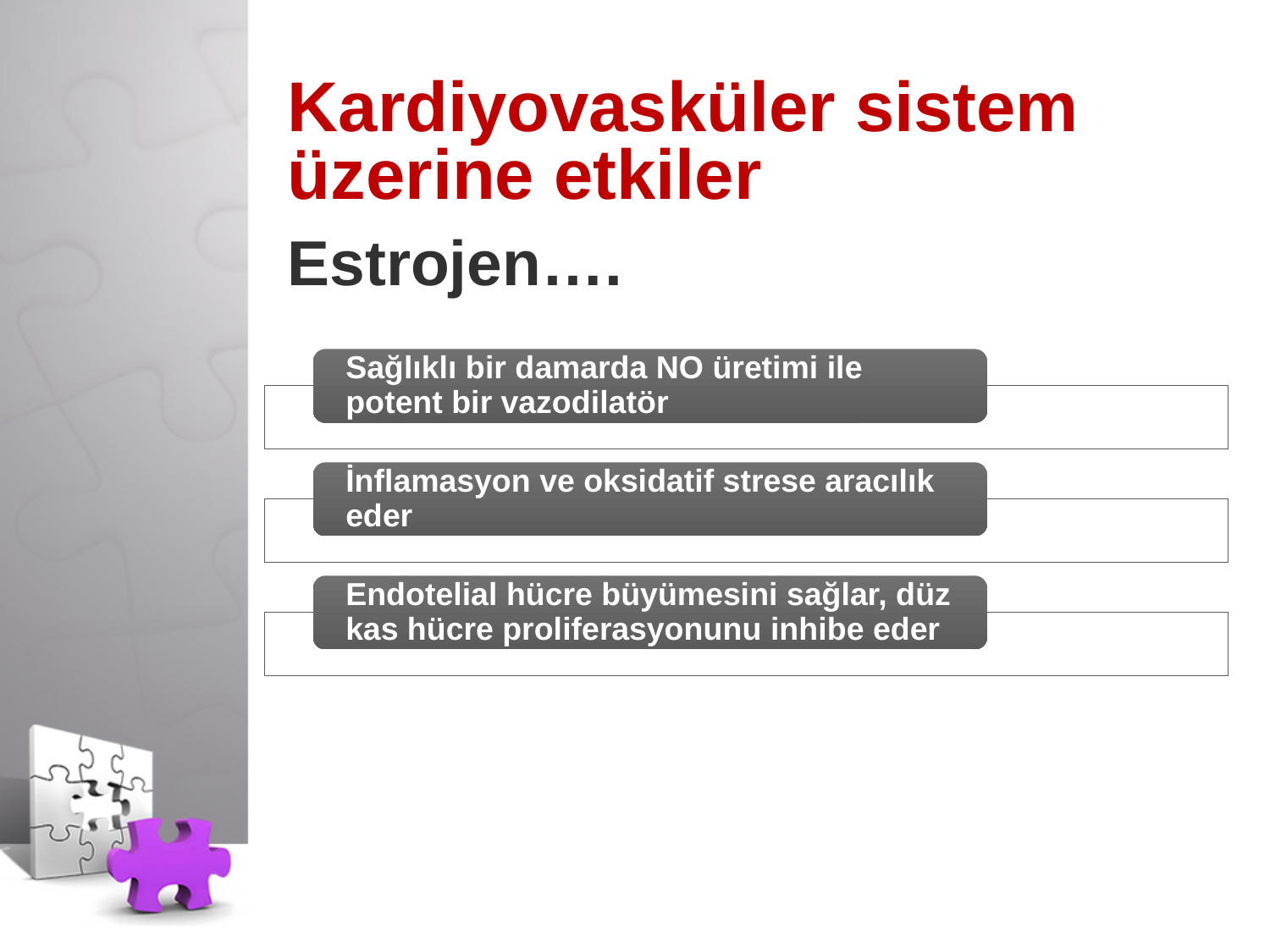

# Kardiyovasküler sistem üzerine etkiler
Estrojen….
Sağlıklı bir damarda NO üretimi ile potent bir vazodilatör
İnflamasyon ve oksidatif strese aracılık eder
Endotelial hücre büyümesini sağlar, düz kas hücre proliferasyonunu inhibe eder